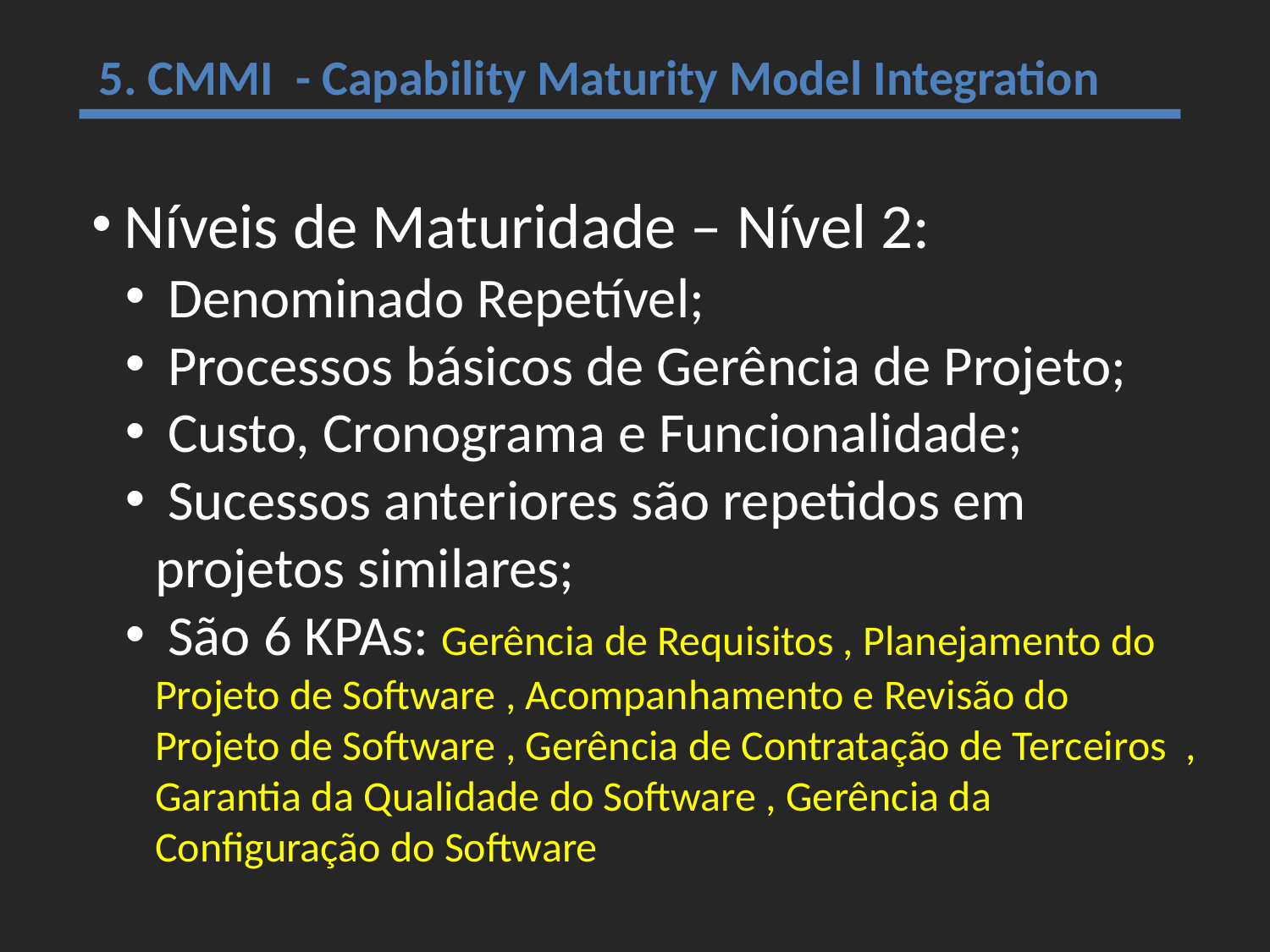

5. CMMI  - Capability Maturity Model Integration

 Níveis de Maturidade – Nível 2:
 Denominado Repetível;
 Processos básicos de Gerência de Projeto;
 Custo, Cronograma e Funcionalidade;
 Sucessos anteriores são repetidos em projetos similares;
 São 6 KPAs: Gerência de Requisitos , Planejamento do Projeto de Software , Acompanhamento e Revisão do Projeto de Software , Gerência de Contratação de Terceiros  , Garantia da Qualidade do Software , Gerência da Configuração do Software